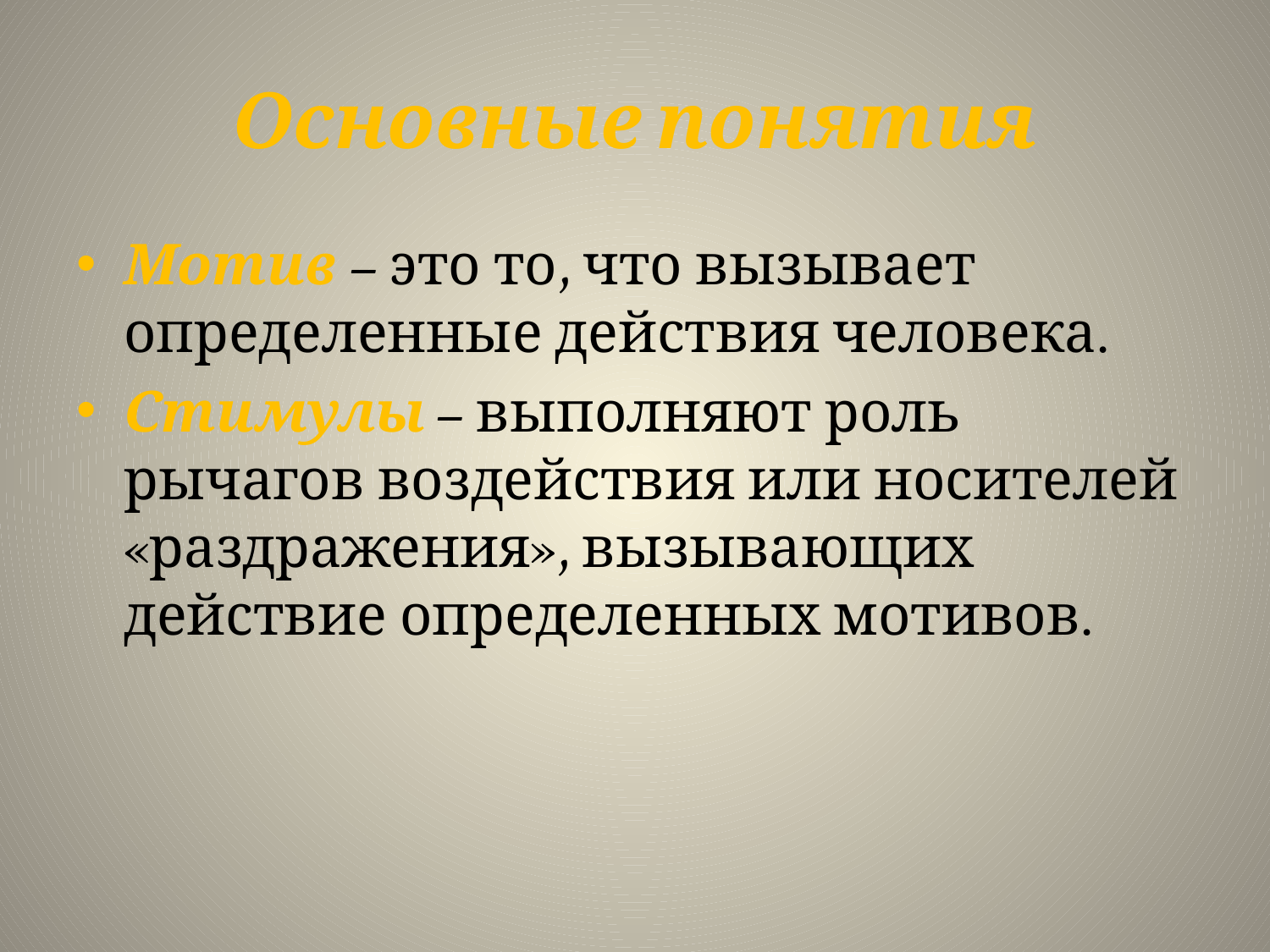

# Основные понятия
Мотив – это то, что вызывает определенные действия человека.
Стимулы – выполняют роль рычагов воздействия или носителей «раздражения», вызывающих действие определенных мотивов.